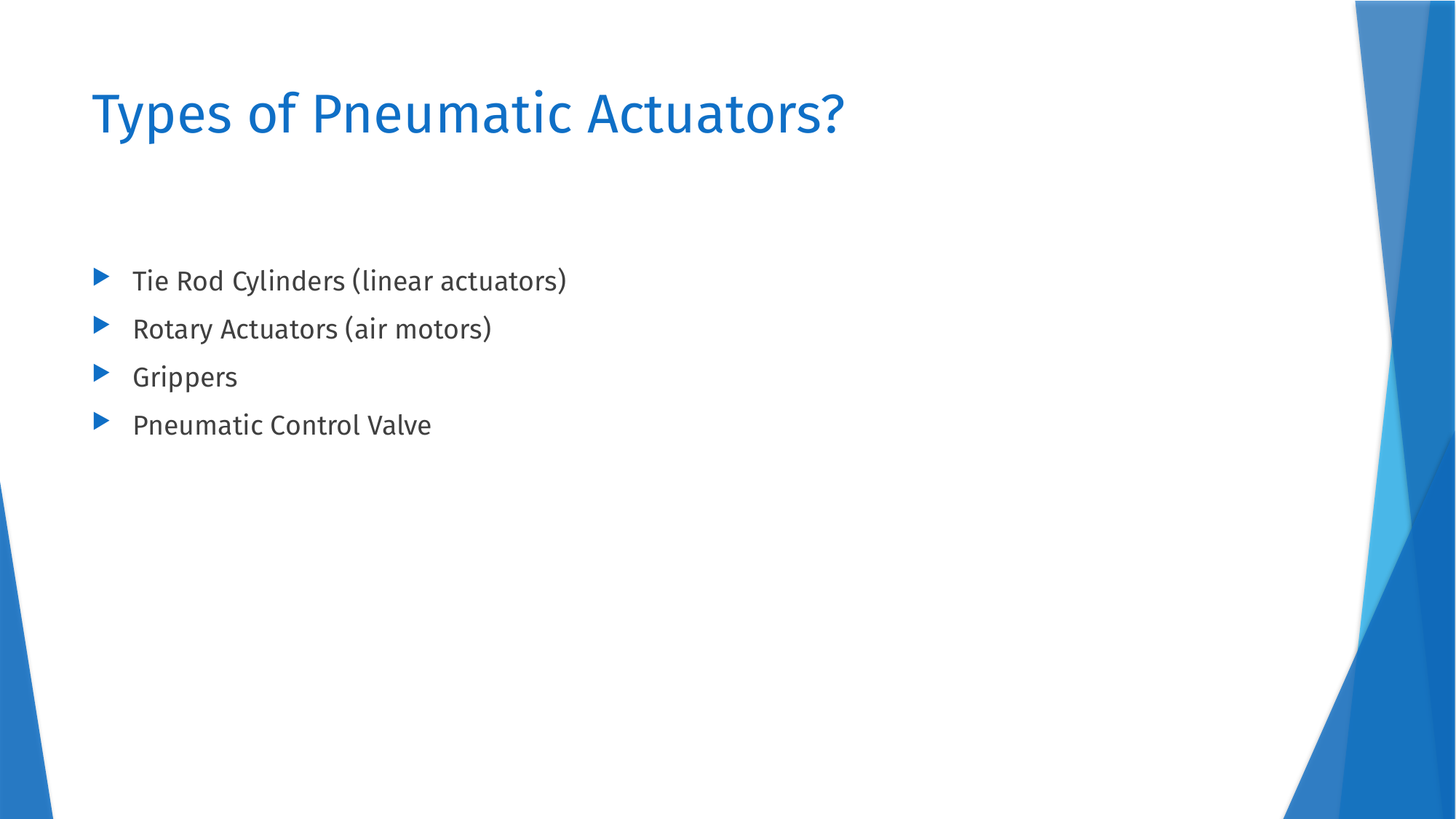

# Types of Pneumatic Actuators?
Tie Rod Cylinders (linear actuators)
Rotary Actuators (air motors)
Grippers
Pneumatic Control Valve